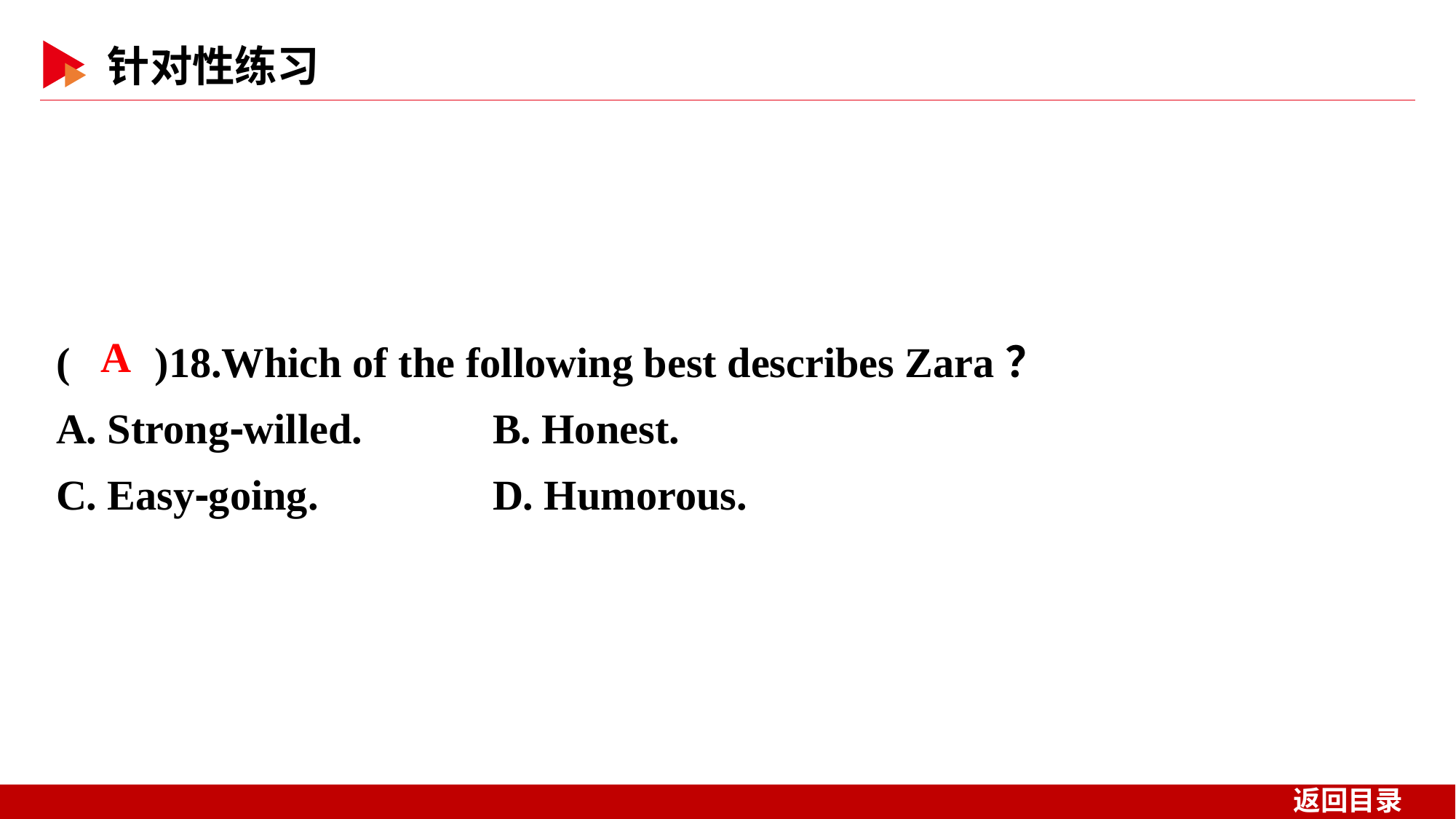

(        )18.Which of the following best describes Zara？
A. Strong⁃willed.      	B. Honest.
C. Easy⁃going.        	D. Humorous.
   A